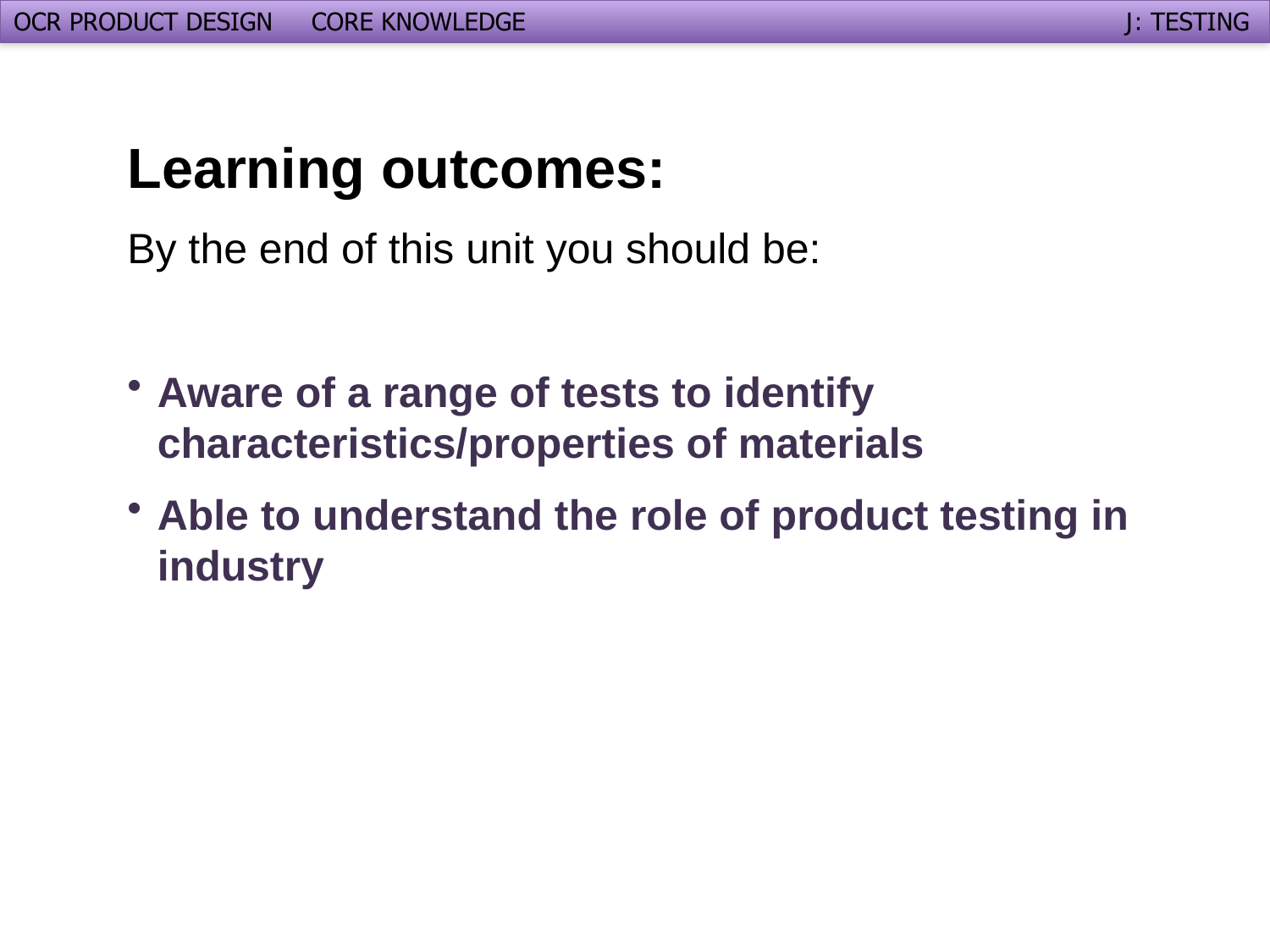

Learning outcomes:
By the end of this unit you should be:

Aware of a range of tests to identify characteristics/properties of materials
Able to understand the role of product testing in industry